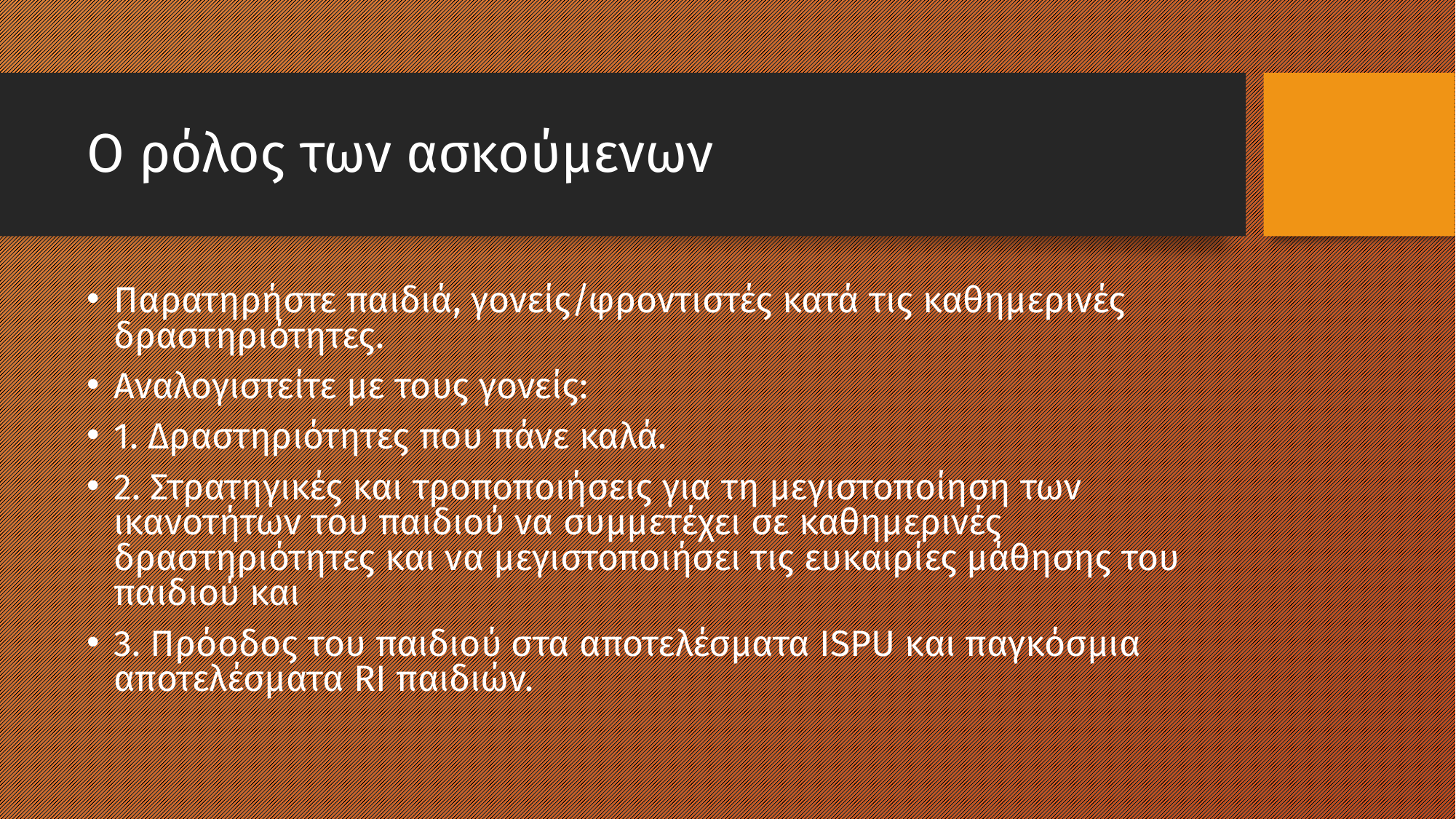

# Ο ρόλος των ασκούμενων
Παρατηρήστε παιδιά, γονείς/φροντιστές κατά τις καθημερινές δραστηριότητες.
Αναλογιστείτε με τους γονείς:
1. Δραστηριότητες που πάνε καλά.
2. Στρατηγικές και τροποποιήσεις για τη μεγιστοποίηση των ικανοτήτων του παιδιού να συμμετέχει σε καθημερινές δραστηριότητες και να μεγιστοποιήσει τις ευκαιρίες μάθησης του παιδιού και
3. Πρόοδος του παιδιού στα αποτελέσματα ISPU και παγκόσμια αποτελέσματα RI παιδιών.